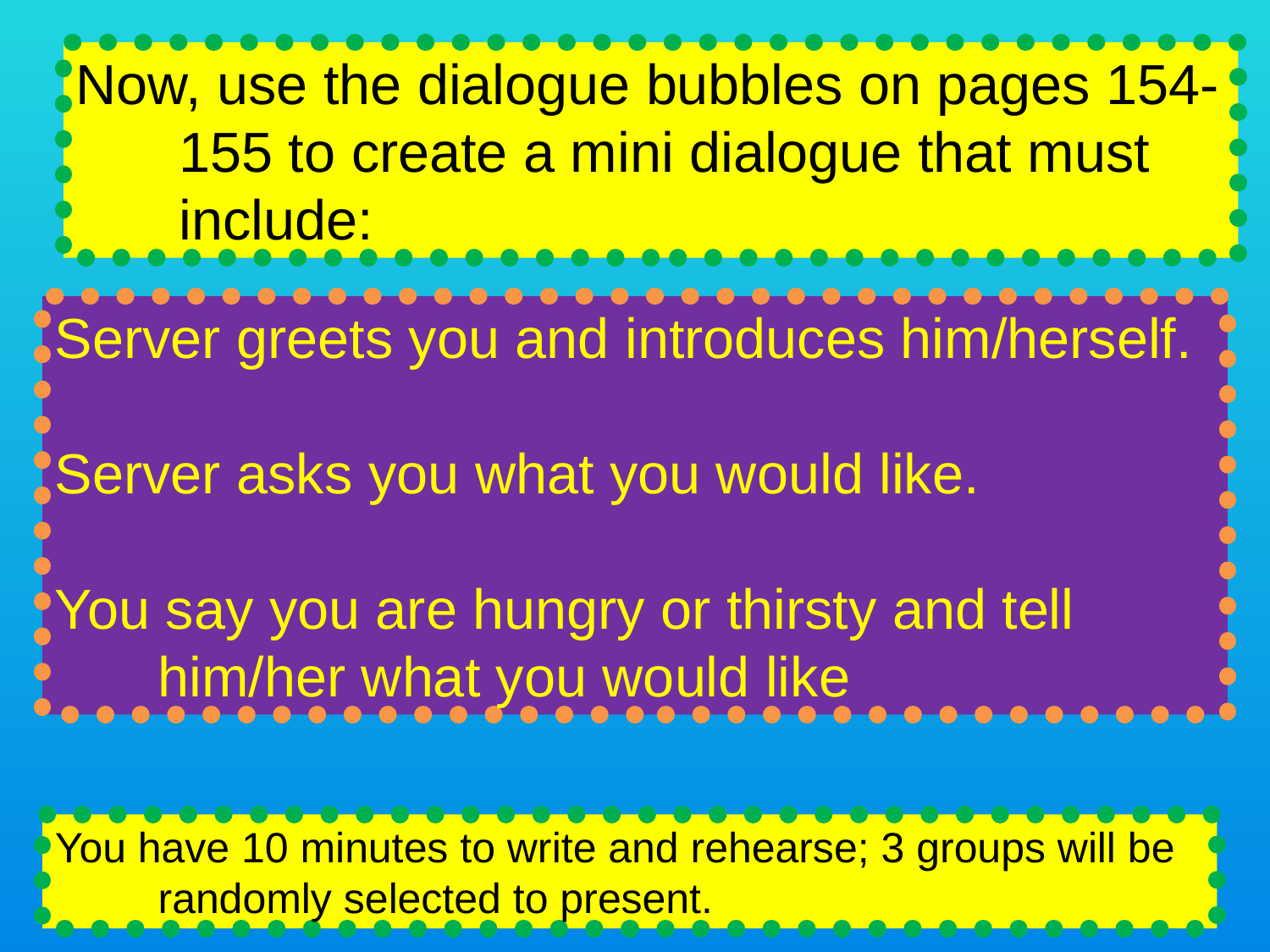

Now, use the dialogue bubbles on pages 154-155 to create a mini dialogue that must include:
Server greets you and introduces him/herself.

Server asks you what you would like.

You say you are hungry or thirsty and tell him/her what you would like
You have 10 minutes to write and rehearse; 3 groups will be randomly selected to present.